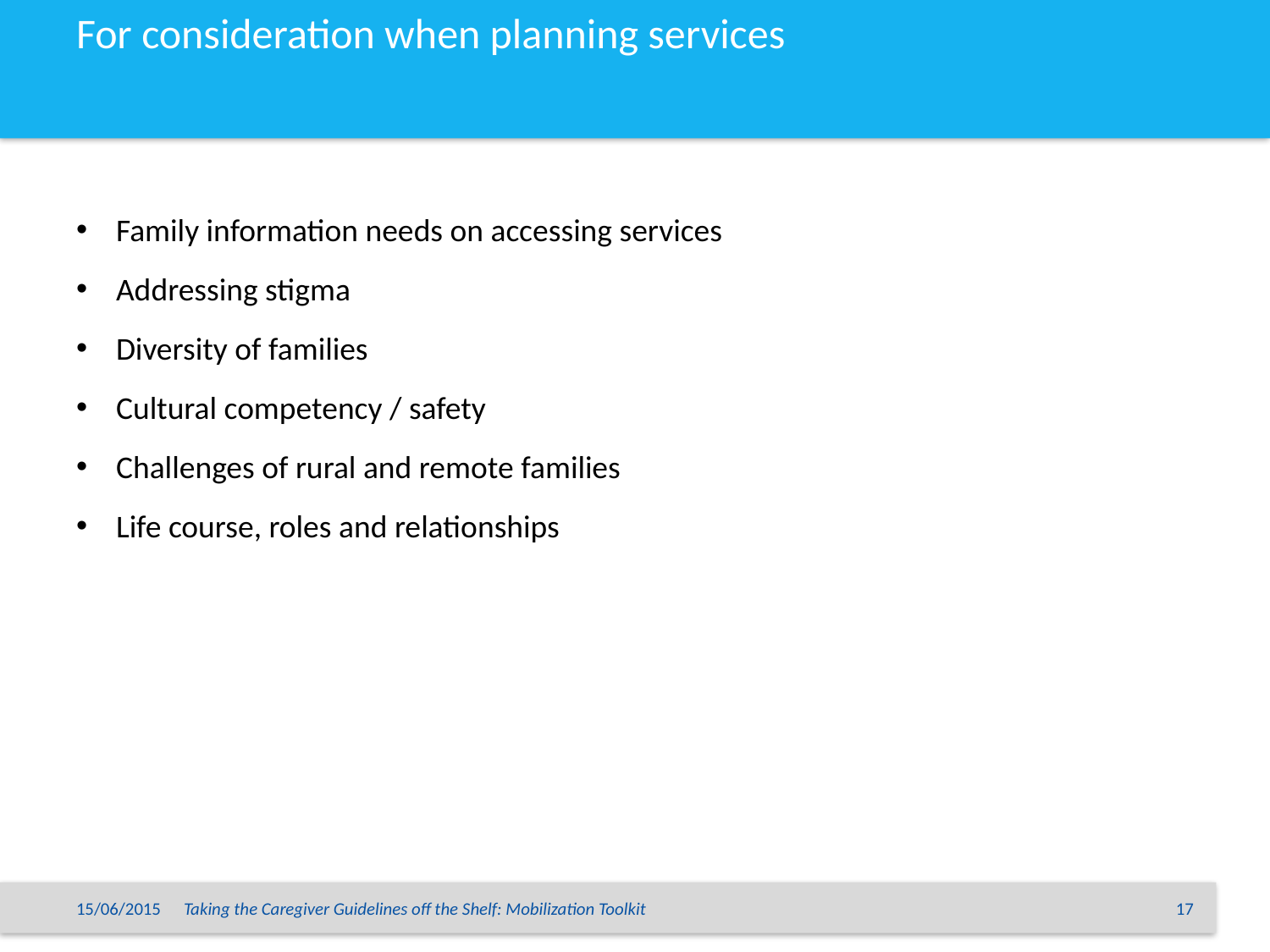

# For consideration when planning services
Family information needs on accessing services
Addressing stigma
Diversity of families
Cultural competency / safety
Challenges of rural and remote families
Life course, roles and relationships
15/06/2015
Taking the Caregiver Guidelines off the Shelf: Mobilization Toolkit
17